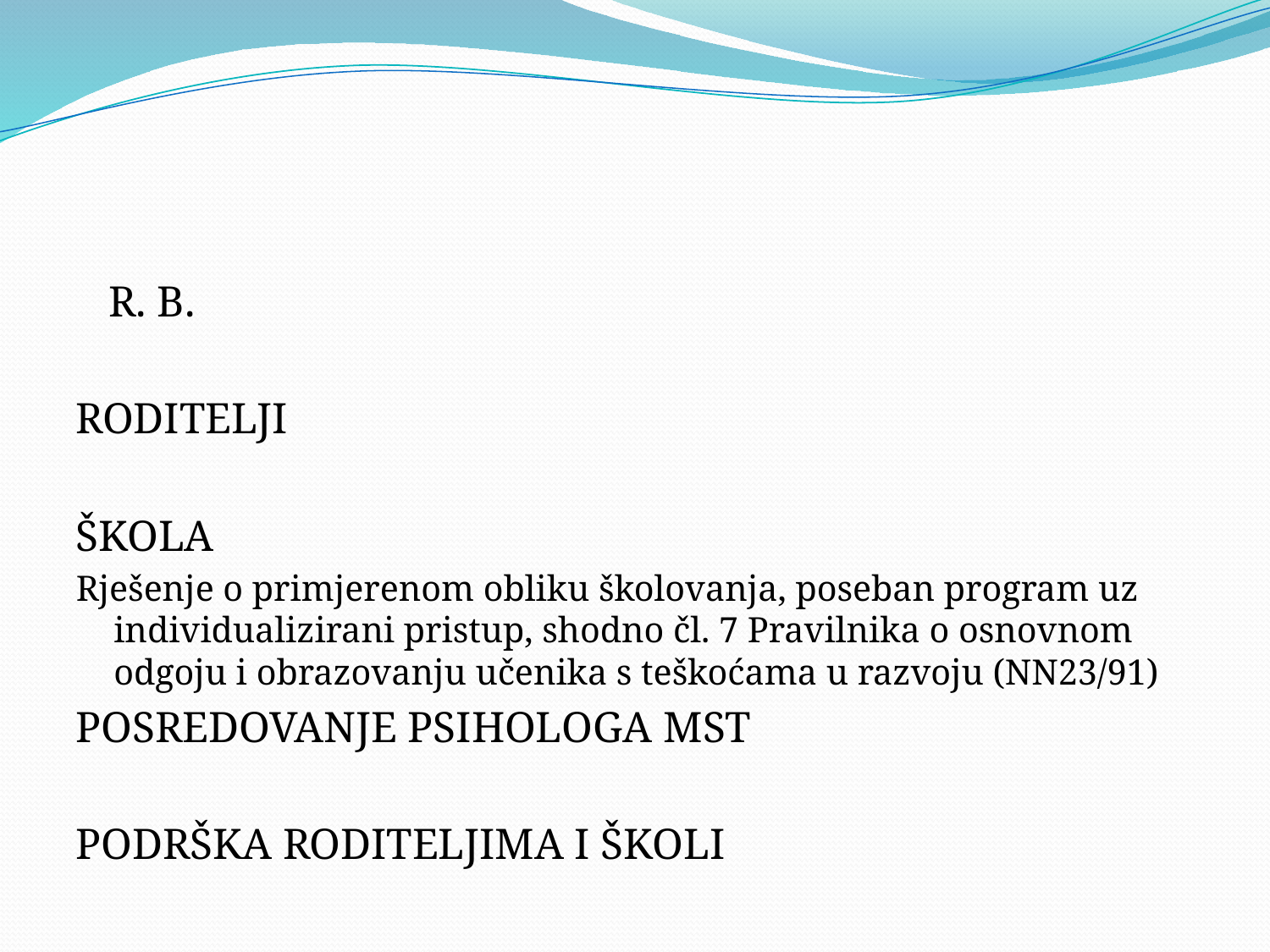

#
   R. B.

RODITELJI

ŠKOLA
Rješenje o primjerenom obliku školovanja, poseban program uz individualizirani pristup, shodno čl. 7 Pravilnika o osnovnom odgoju i obrazovanju učenika s teškoćama u razvoju (NN23/91)
POSREDOVANJE PSIHOLOGA MST

PODRŠKA RODITELJIMA I ŠKOLI